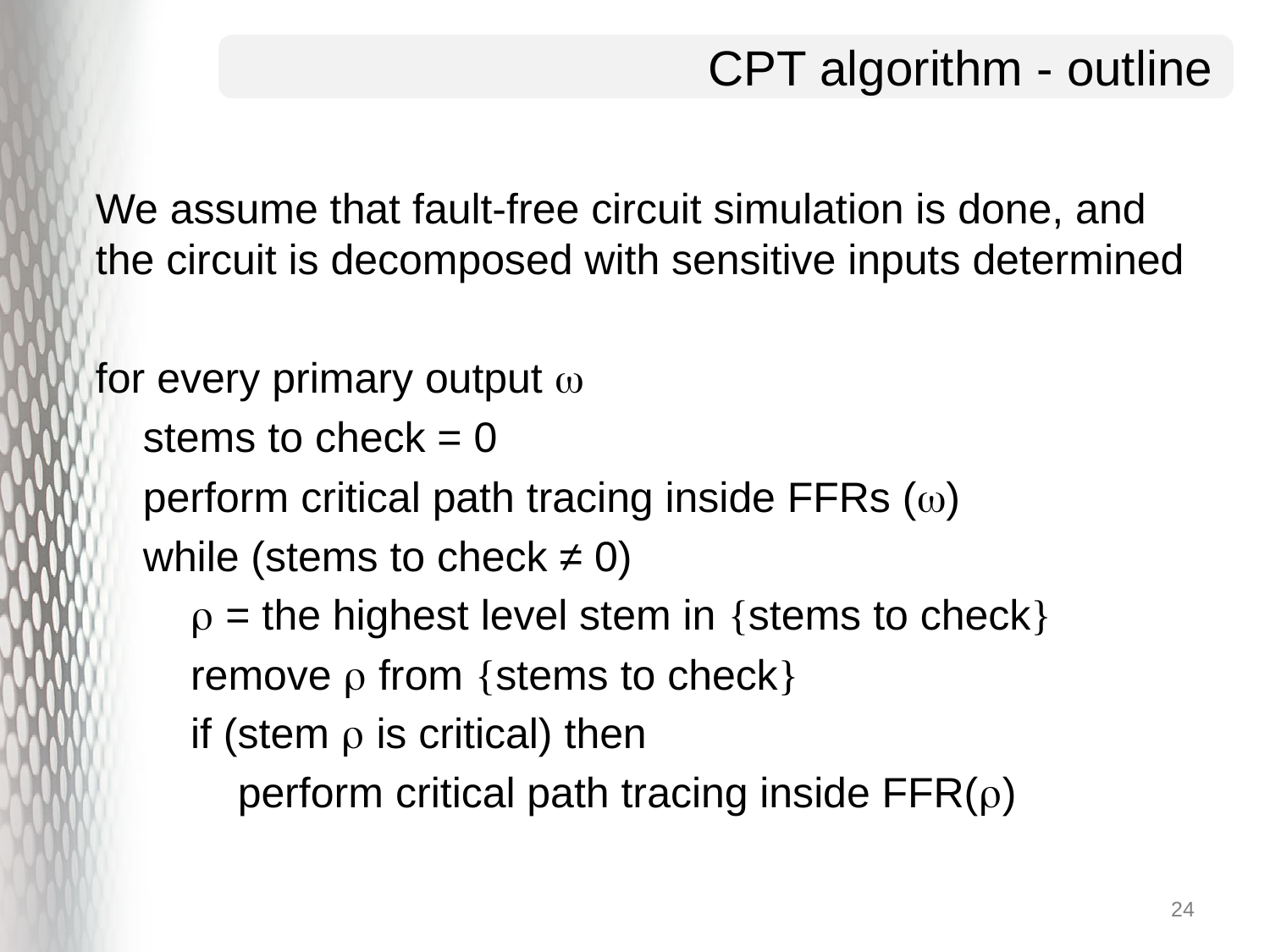

# CPT algorithm - outline
We assume that fault-free circuit simulation is done, and the circuit is decomposed with sensitive inputs determined

for every primary output ω
    stems to check = 0
    perform critical path tracing inside FFRs (ω)
    while (stems to check ≠ 0)
        ρ = the highest level stem in {stems to check}
        remove ρ from {stems to check}
        if (stem ρ is critical) then
            perform critical path tracing inside FFR(ρ)